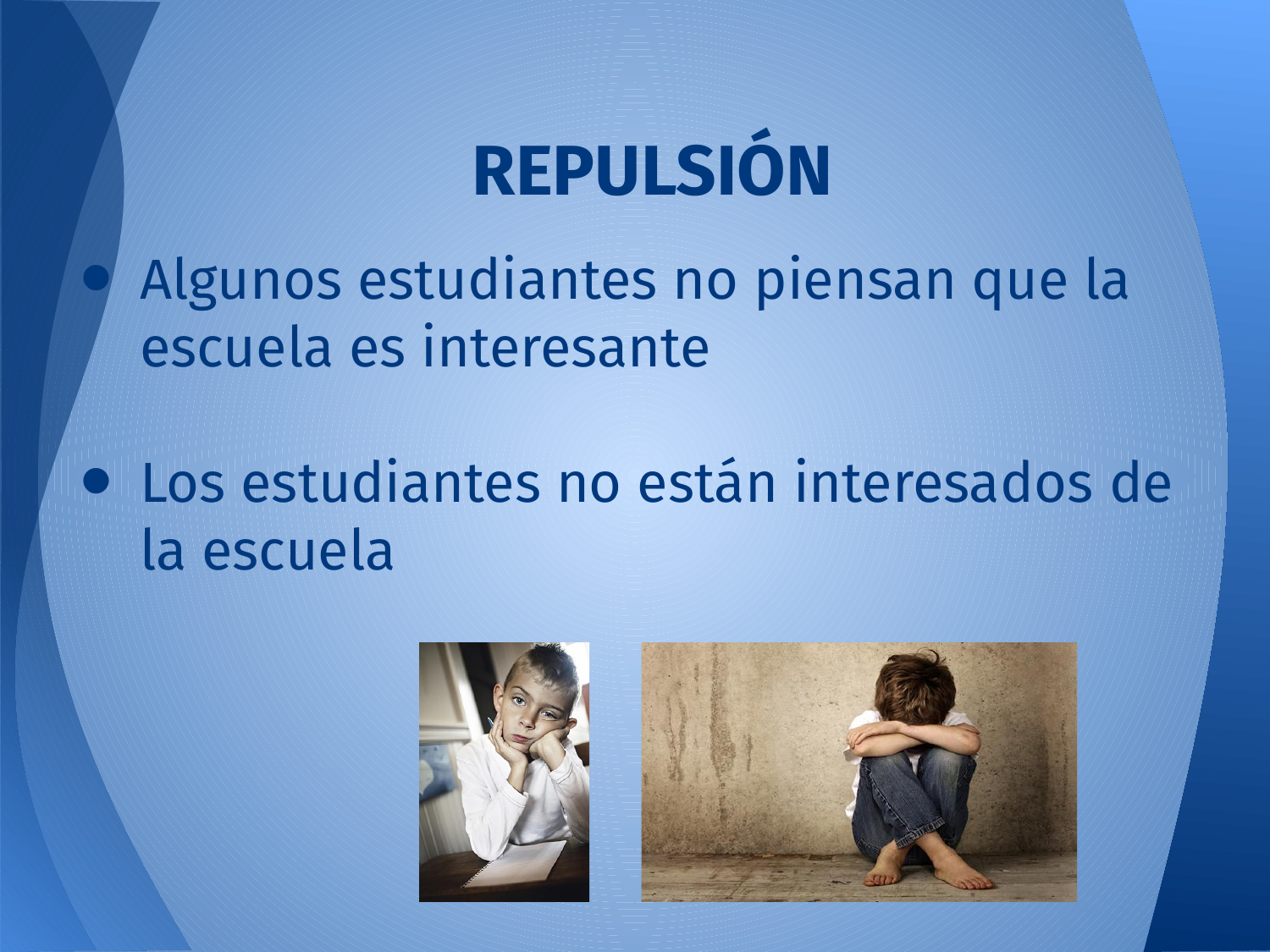

# REPULSIÓN
Algunos estudiantes no piensan que la escuela es interesante

Los estudiantes no están interesados ​​de la escuela